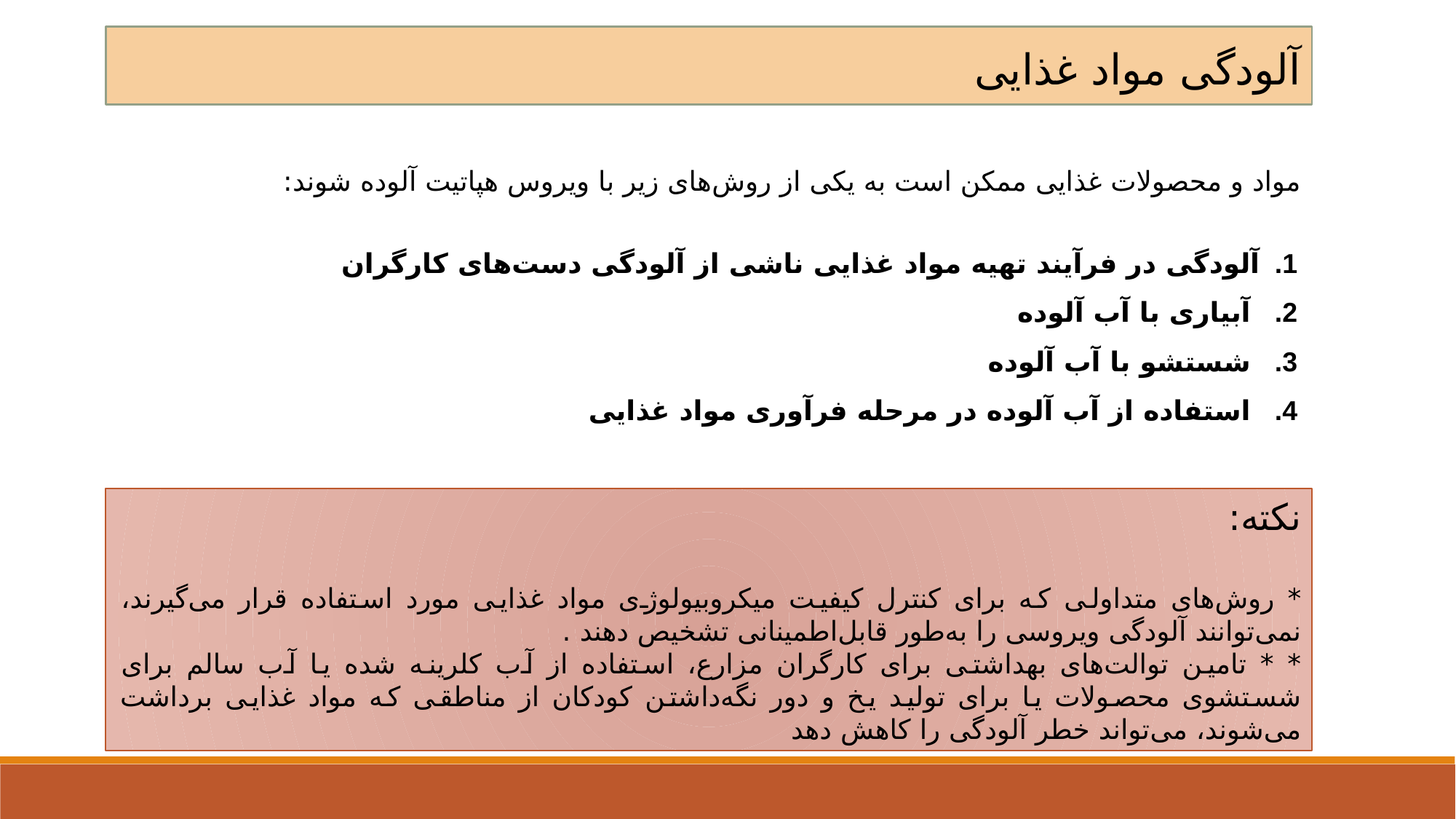

آلودگی مواد غذایی
مواد و محصولات غذایی ممکن است به یکی از روش‌های زیر با ویروس هپاتیت آلوده شوند:

آلودگی در فرآیند تهیه مواد غذایی ناشی از آلودگی دست‌های کارگران
 آبیاری با آب آلوده
 شستشو با آب آلوده
 استفاده از آب آلوده در مرحله فرآوری مواد غذایی

نکته:

* روش‌های متداولی که برای کنترل کیفیت میکروبیولوژی مواد غذایی مورد استفاده قرار می‌گیرند، نمی‌توانند آلودگی ویروسی را به‌طور قابل‌اطمینانی تشخیص دهند .
* * تامین توالت‌های بهداشتی برای کارگران مزارع، استفاده از آب کلرینه شده یا آب سالم برای شستشوی محصولات یا برای تولید یخ و دور نگه‌داشتن کودکان از مناطقی که مواد غذایی برداشت می‌شوند، می‌تواند خطر آلودگی را کاهش دهد